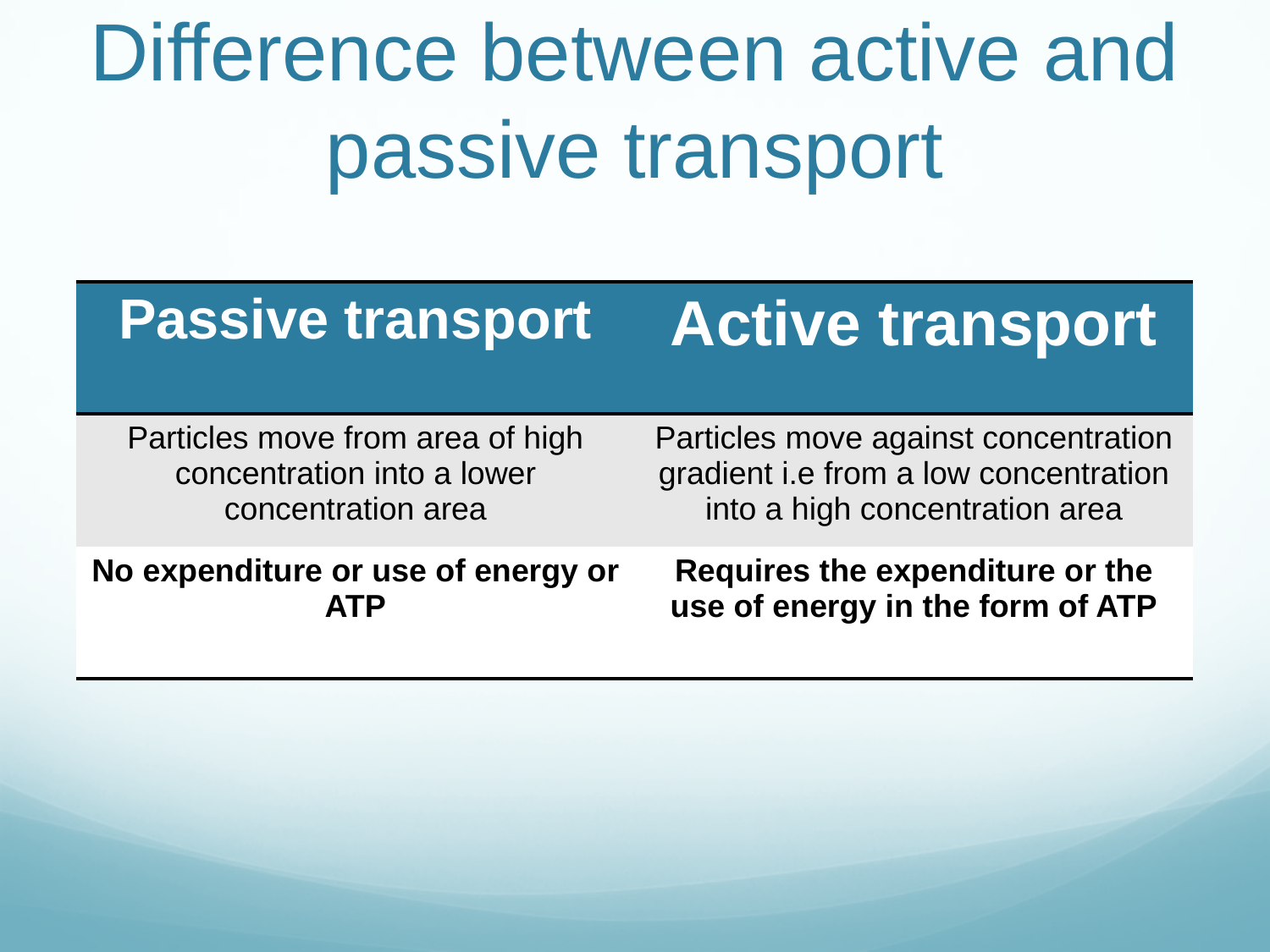

# Difference between active and passive transport
| Passive transport | Active transport |
| --- | --- |
| Particles move from area of high concentration into a lower concentration area | Particles move against concentration gradient i.e from a low concentration into a high concentration area |
| No expenditure or use of energy or ATP | Requires the expenditure or the use of energy in the form of ATP |